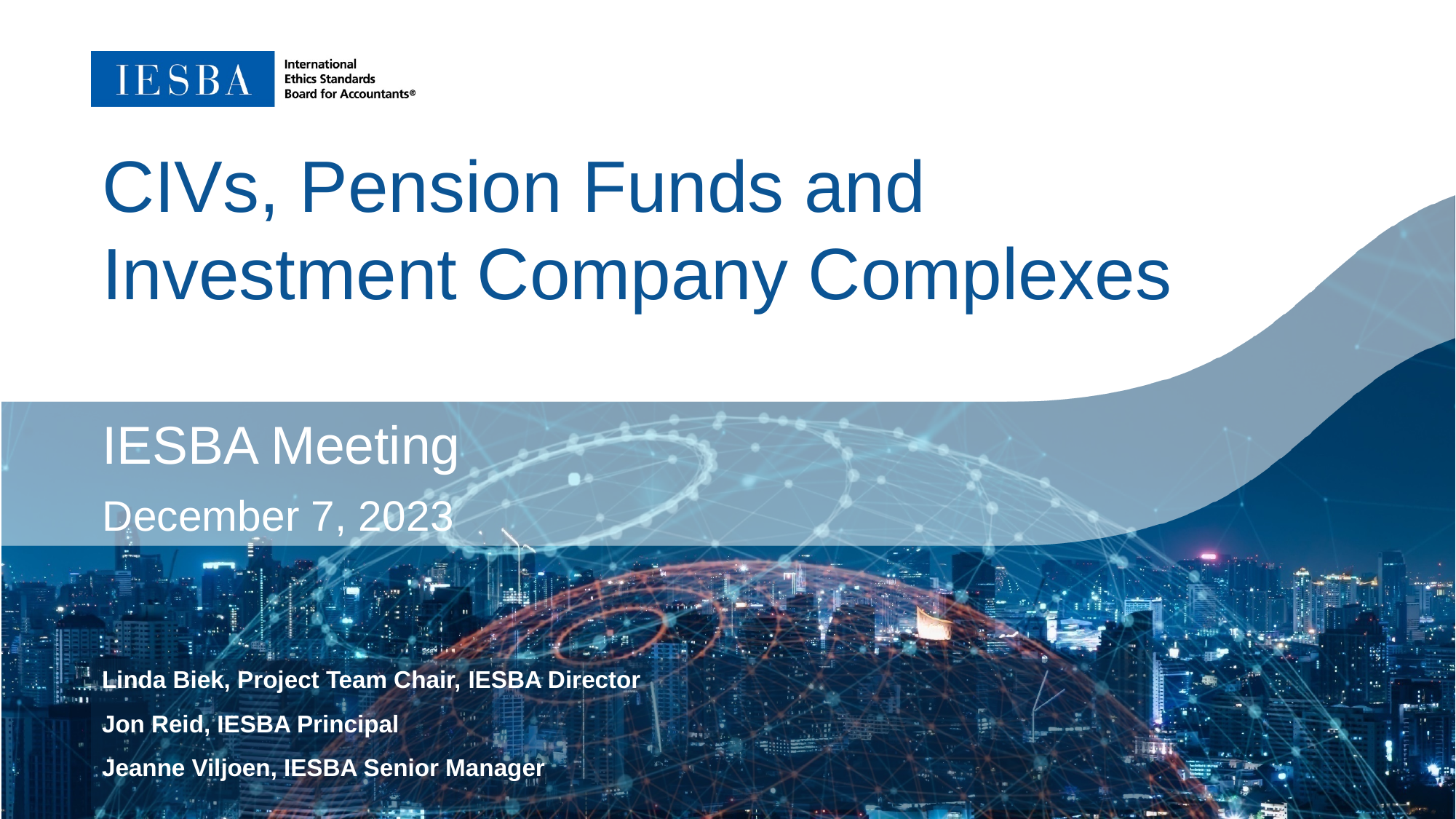

CIVs, Pension Funds and Investment Company Complexes
IESBA Meeting
December 7, 2023
Linda Biek, Project Team Chair, IESBA Director
Jon Reid, IESBA Principal
Jeanne Viljoen, IESBA Senior Manager